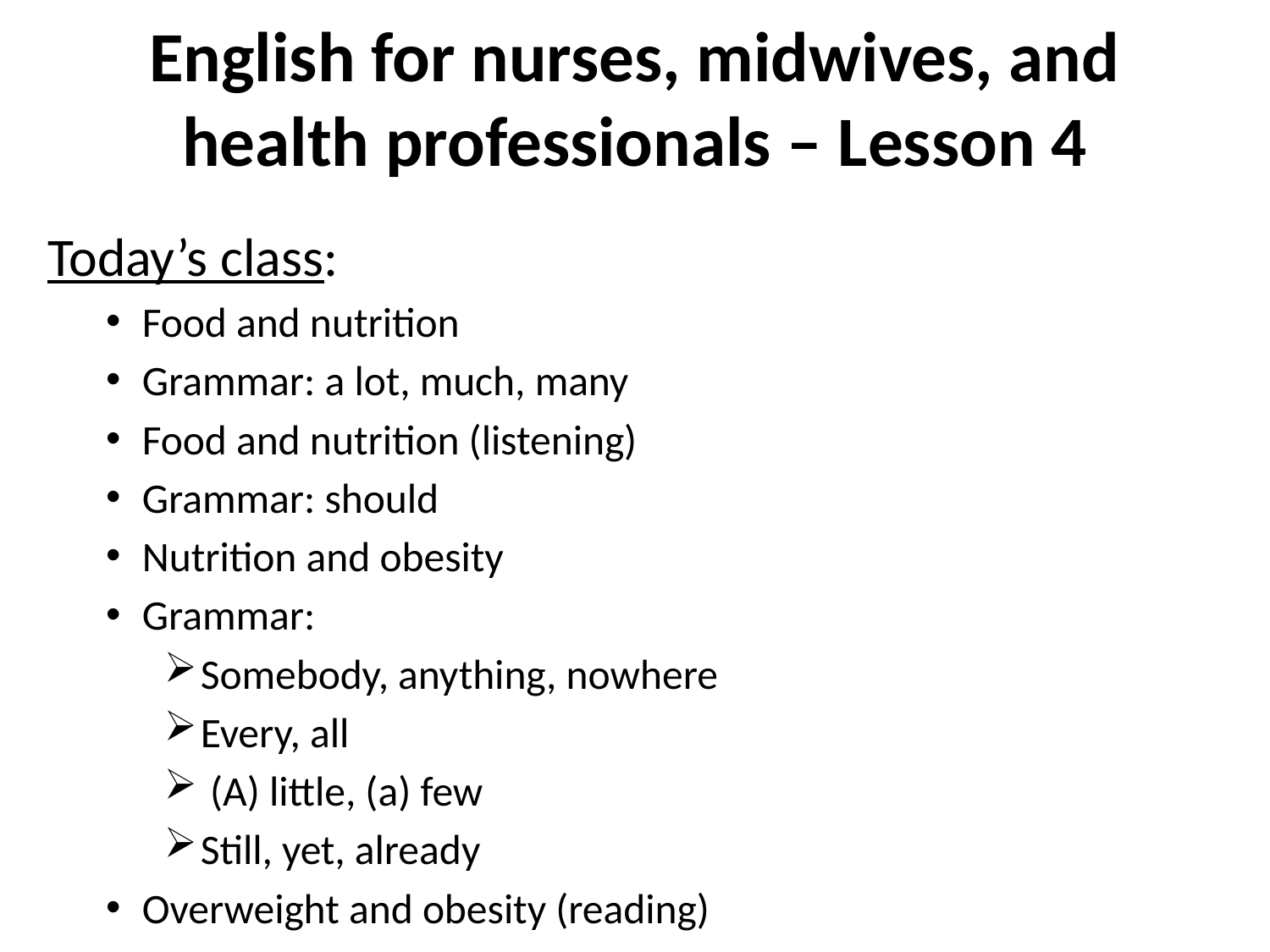

English for nurses, midwives, and health professionals – Lesson 4
Today’s class:
Food and nutrition
Grammar: a lot, much, many
Food and nutrition (listening)
Grammar: should
Nutrition and obesity
Grammar:
Somebody, anything, nowhere
Every, all
 (A) little, (a) few
Still, yet, already
Overweight and obesity (reading)